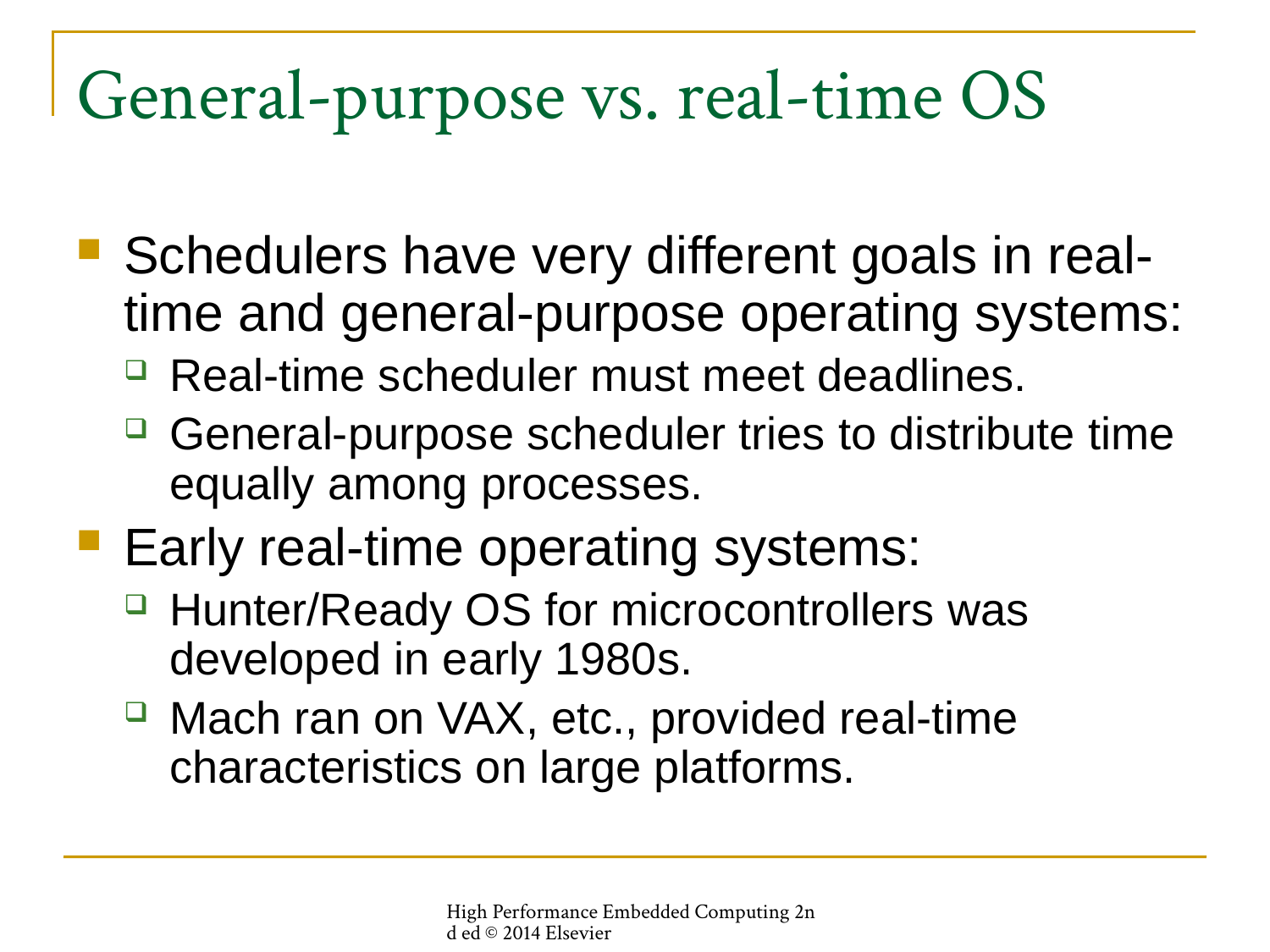

# General-purpose vs. real-time OS
Schedulers have very different goals in real-time and general-purpose operating systems:
Real-time scheduler must meet deadlines.
General-purpose scheduler tries to distribute time equally among processes.
Early real-time operating systems:
Hunter/Ready OS for microcontrollers was developed in early 1980s.
Mach ran on VAX, etc., provided real-time characteristics on large platforms.
High Performance Embedded Computing 2nd ed © 2014 Elsevier